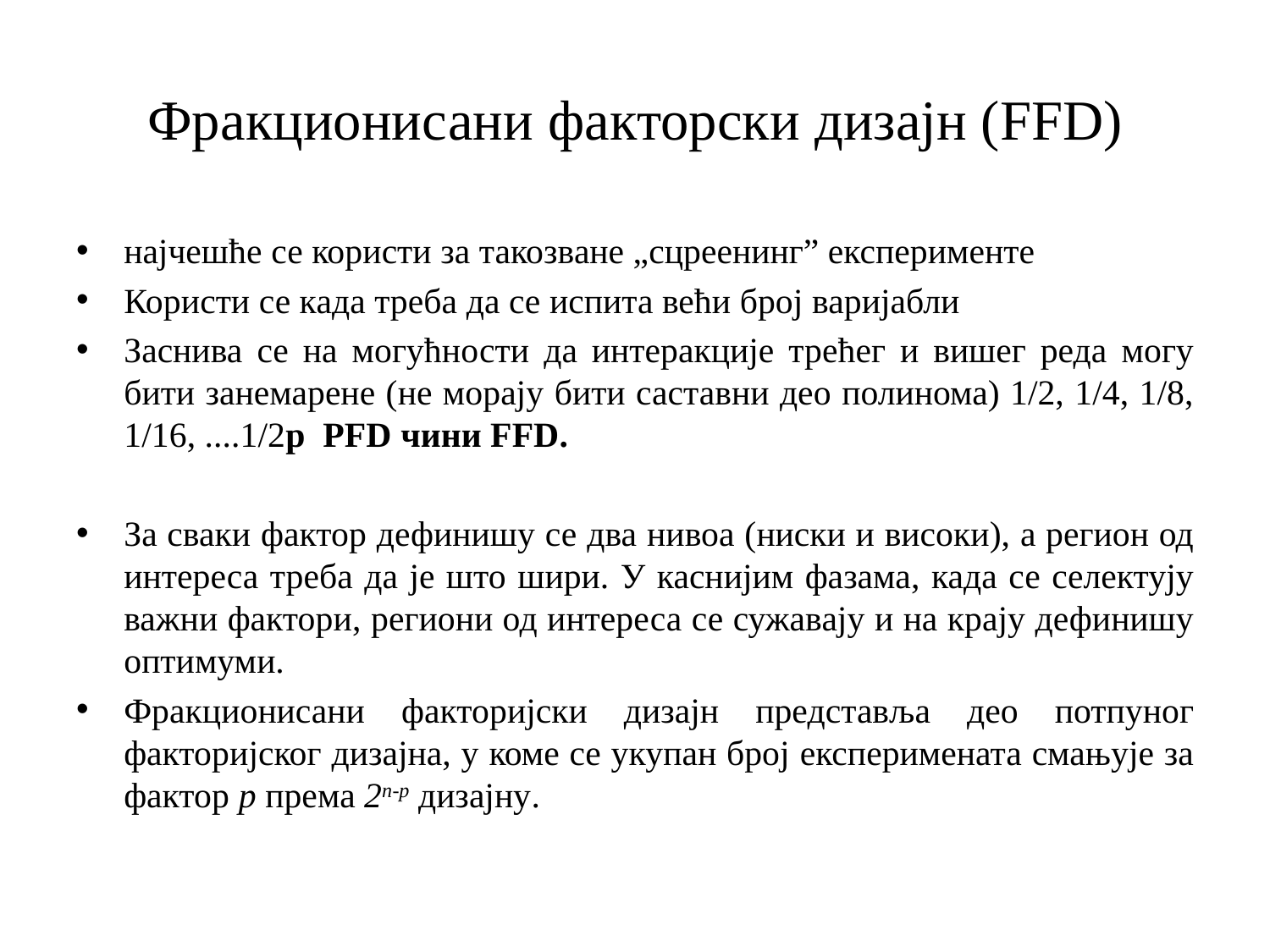

# Фракционисани факторски дизајн (FFD)
најчешће се користи за такозване „сцреенинг” експерименте
Користи се када треба да се испита већи број варијабли
Заснива се на могућности да интеракције трећег и вишег реда могу бити занемарене (не морају бити саставни део полинома) 1/2, 1/4, 1/8, 1/16, ....1/2p  PFD чини FFD.

За сваки фактор дефинишу се два нивоа (ниски и високи), а регион од интереса треба да је што шири. У каснијим фазама, када се селектују важни фактори, региони од интереса се сужавају и на крају дефинишу оптимуми.
Фракционисани факторијски дизајн представља део потпуног факторијског дизајна, у коме се укупан број експеримената смањује за фактор p према 2n-p дизајну.